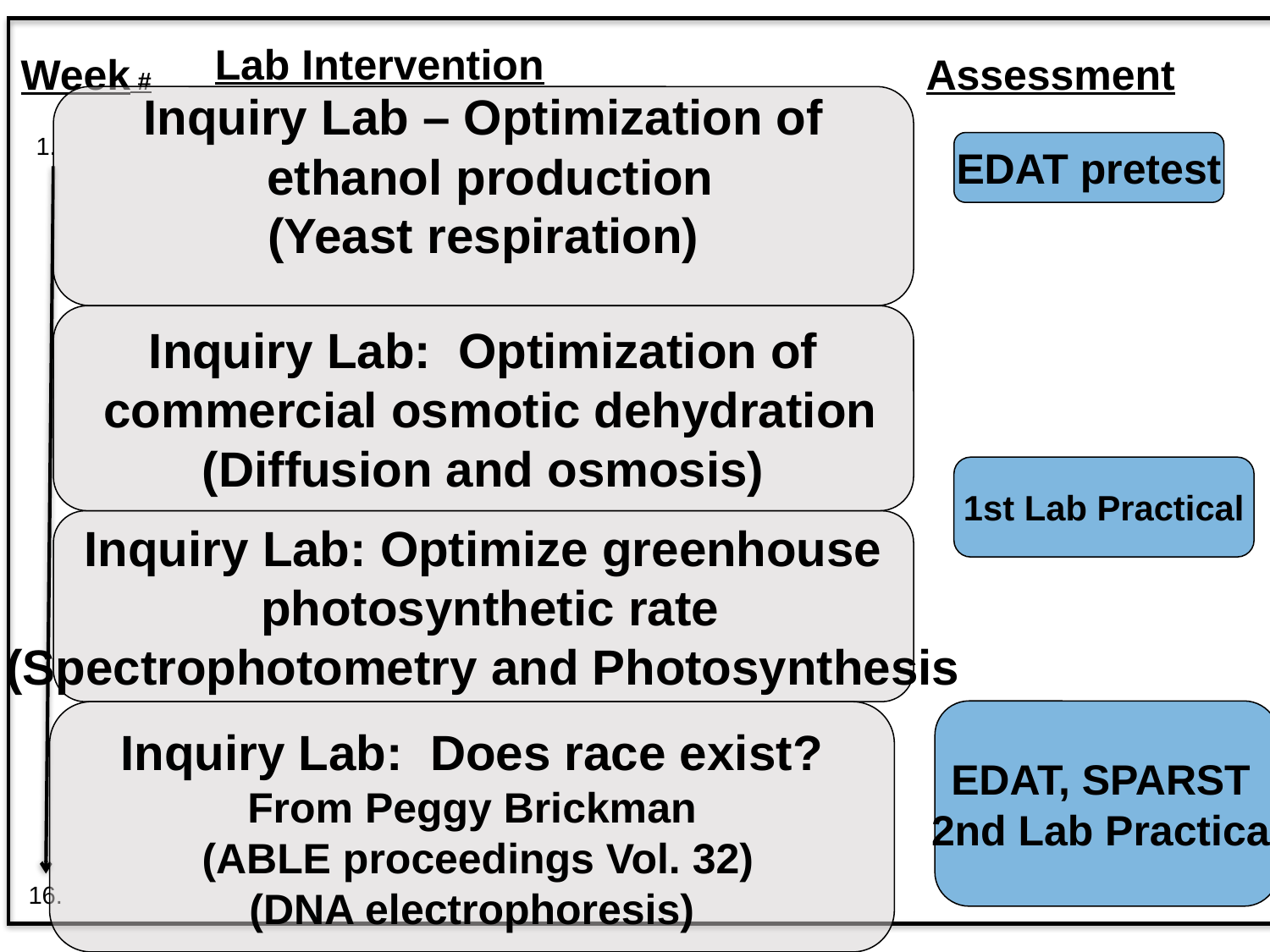

Lab Intervention
Assessment
Week #
1.
EDAT pretest
EDAT, SPARST
2nd Lab Practical
16.
Inquiry Lab – Optimization of
 ethanol production
(Yeast respiration)

Inquiry Lab:  Optimization of
 commercial osmotic dehydration
(Diffusion and osmosis)
1st Lab Practical
Inquiry Lab: Optimize greenhouse
 photosynthetic rate
(Spectrophotometry and Photosynthesis

Inquiry Lab:  Does race exist?
From Peggy Brickman
 (ABLE proceedings Vol. 32)
(DNA electrophoresis)